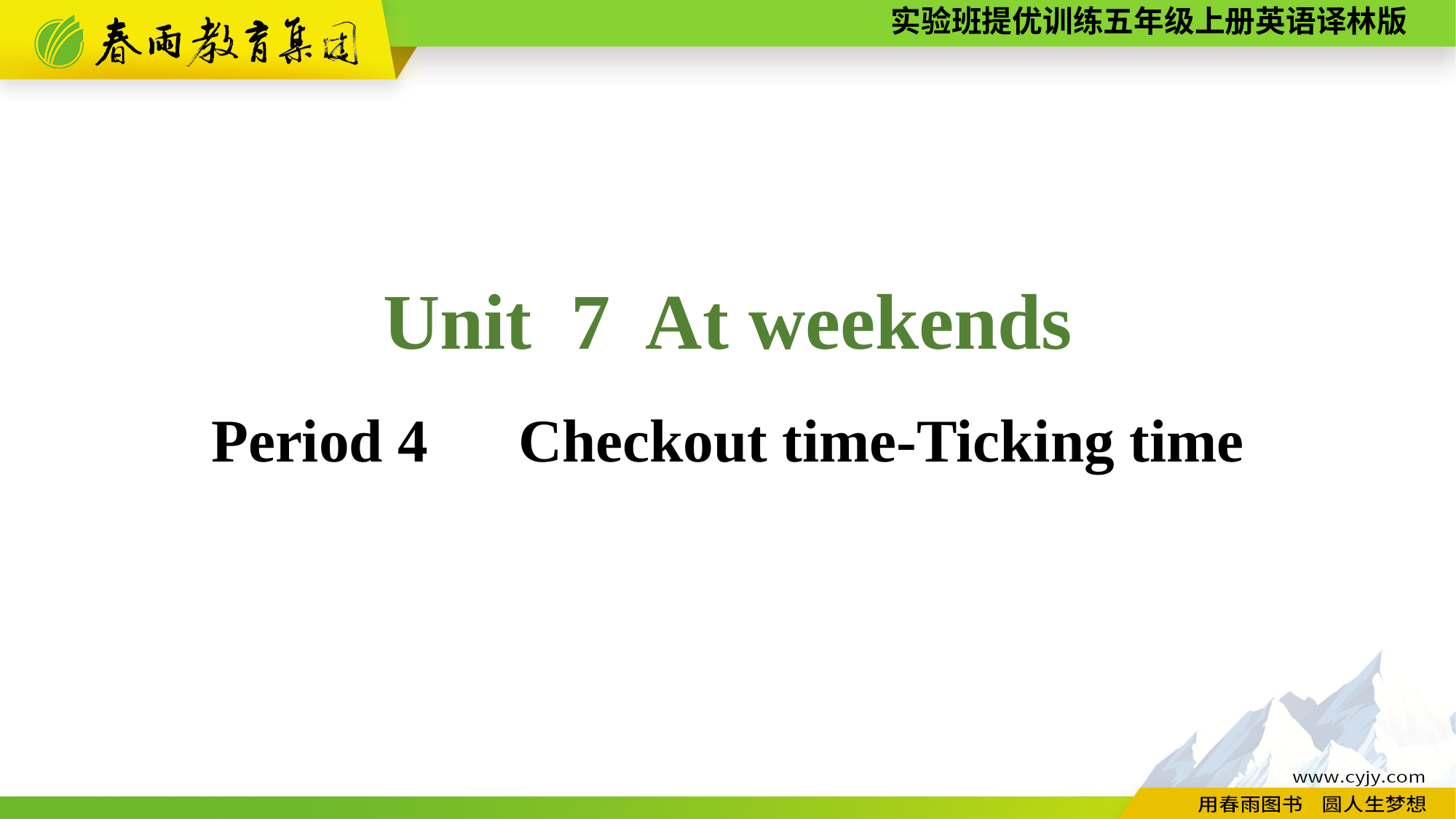

Unit  7  At weekends
Period 4　Checkout time-Ticking time